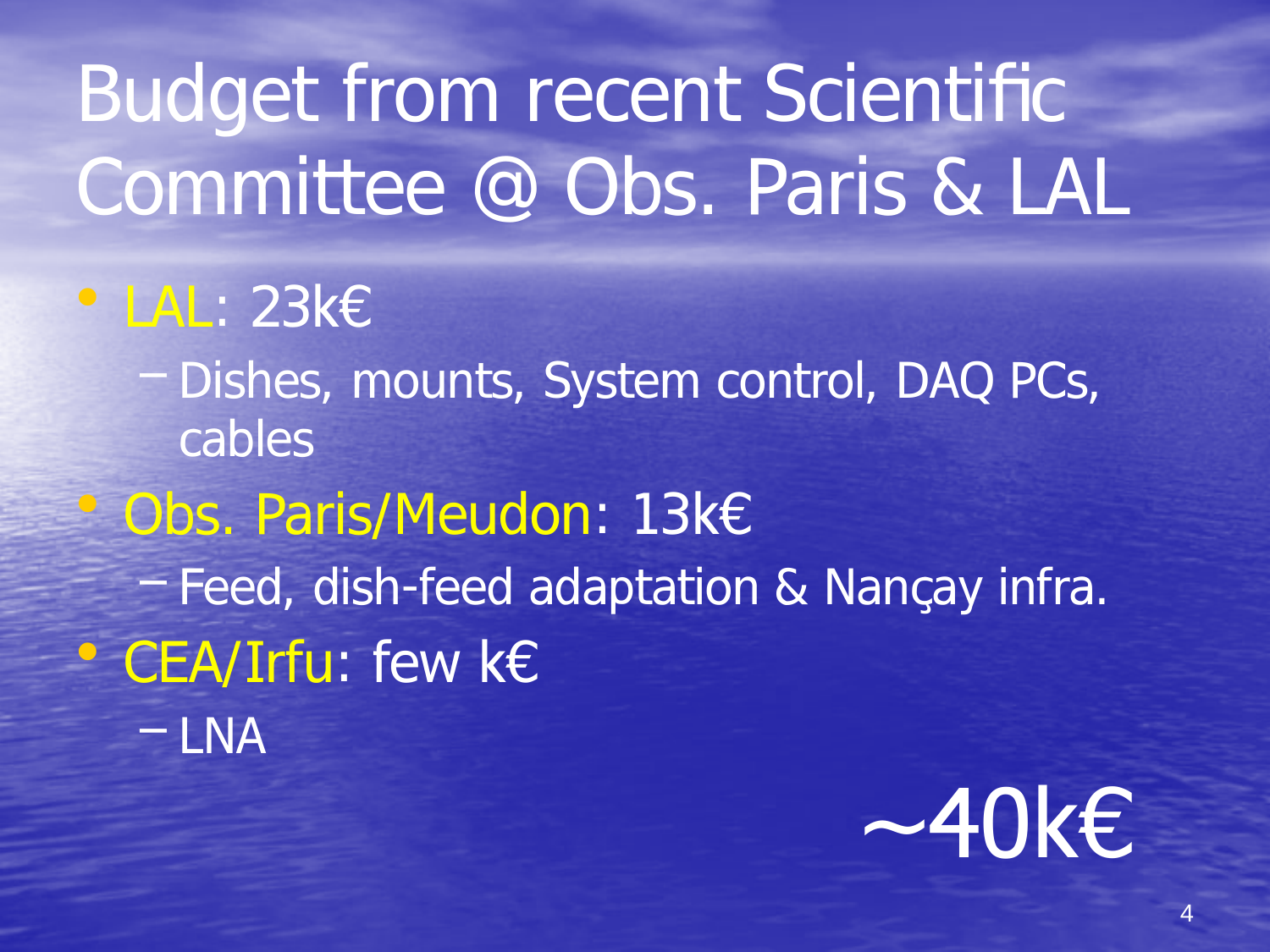

# Budget from recent Scientific Committee @ Obs. Paris & LAL
LAL: 23k€
Dishes, mounts, System control, DAQ PCs, cables
Obs. Paris/Meudon: 13k€
Feed, dish-feed adaptation & Nançay infra.
CEA/Irfu: few k€
LNA
~40k€
4